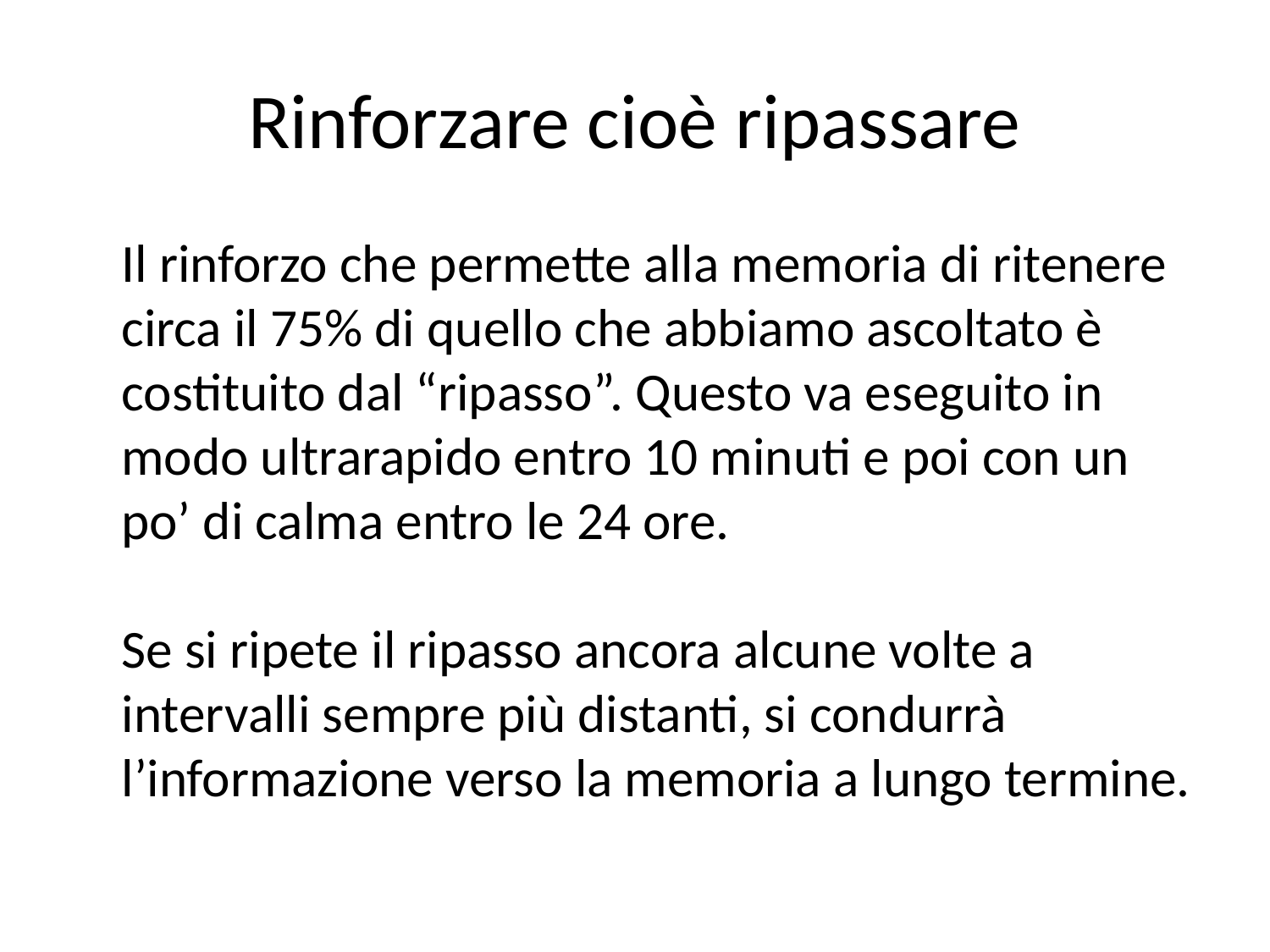

# Rinforzare cioè ripassare
	Il rinforzo che permette alla memoria di ritenere circa il 75% di quello che abbiamo ascoltato è costituito dal “ripasso”. Questo va eseguito in modo ultrarapido entro 10 minuti e poi con un po’ di calma entro le 24 ore.
Se si ripete il ripasso ancora alcune volte a intervalli sempre più distanti, si condurrà l’informazione verso la memoria a lungo termine.